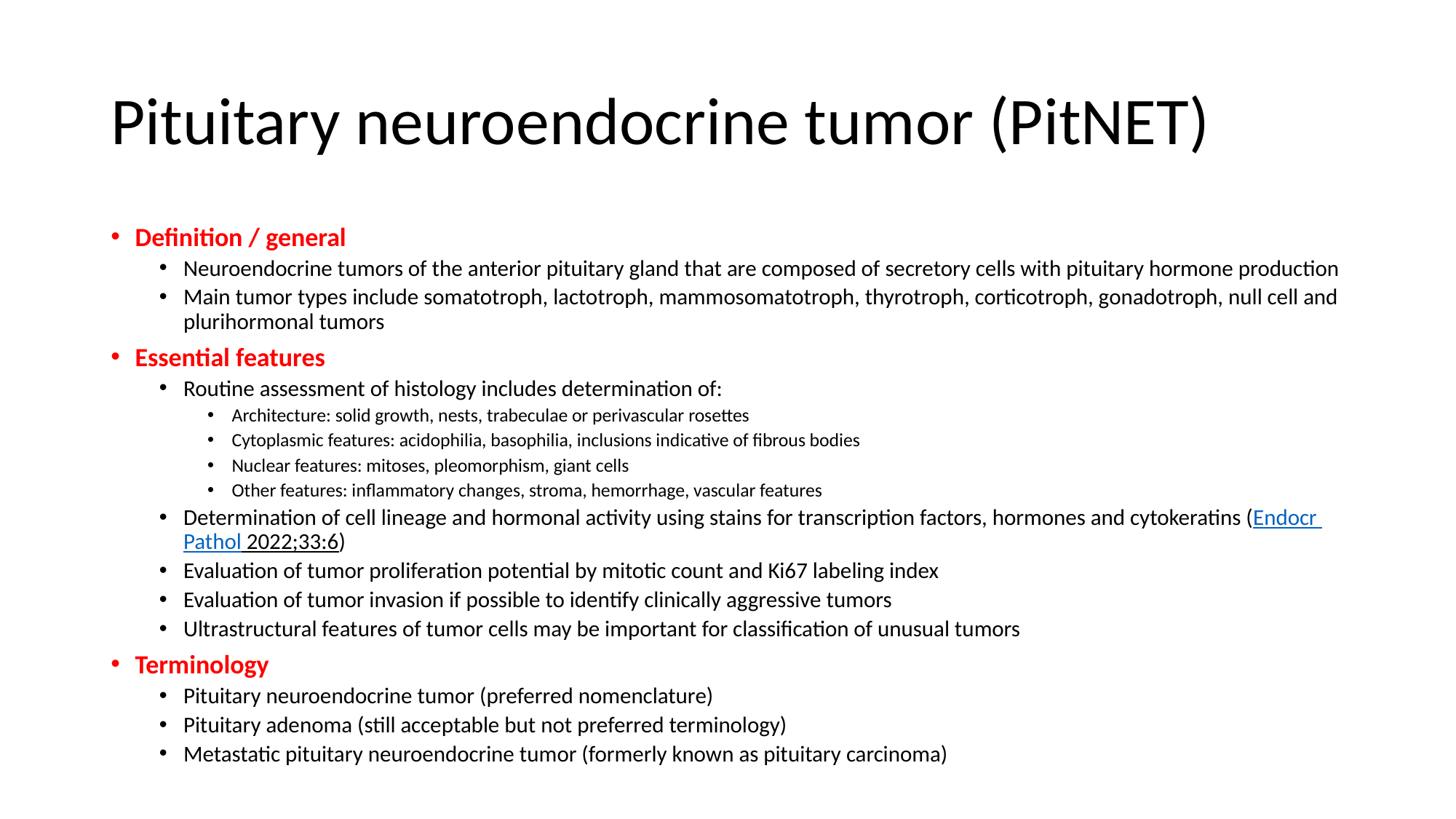

# Pituitary neuroendocrine tumor (PitNET)
Definition / general
Neuroendocrine tumors of the anterior pituitary gland that are composed of secretory cells with pituitary hormone production
Main tumor types include somatotroph, lactotroph, mammosomatotroph, thyrotroph, corticotroph, gonadotroph, null cell and plurihormonal tumors
Essential features
Routine assessment of histology includes determination of:
Architecture: solid growth, nests, trabeculae or perivascular rosettes
Cytoplasmic features: acidophilia, basophilia, inclusions indicative of fibrous bodies
Nuclear features: mitoses, pleomorphism, giant cells
Other features: inflammatory changes, stroma, hemorrhage, vascular features
Determination of cell lineage and hormonal activity using stains for transcription factors, hormones and cytokeratins (Endocr Pathol 2022;33:6)
Evaluation of tumor proliferation potential by mitotic count and Ki67 labeling index
Evaluation of tumor invasion if possible to identify clinically aggressive tumors
Ultrastructural features of tumor cells may be important for classification of unusual tumors
Terminology
Pituitary neuroendocrine tumor (preferred nomenclature)
Pituitary adenoma (still acceptable but not preferred terminology)
Metastatic pituitary neuroendocrine tumor (formerly known as pituitary carcinoma)